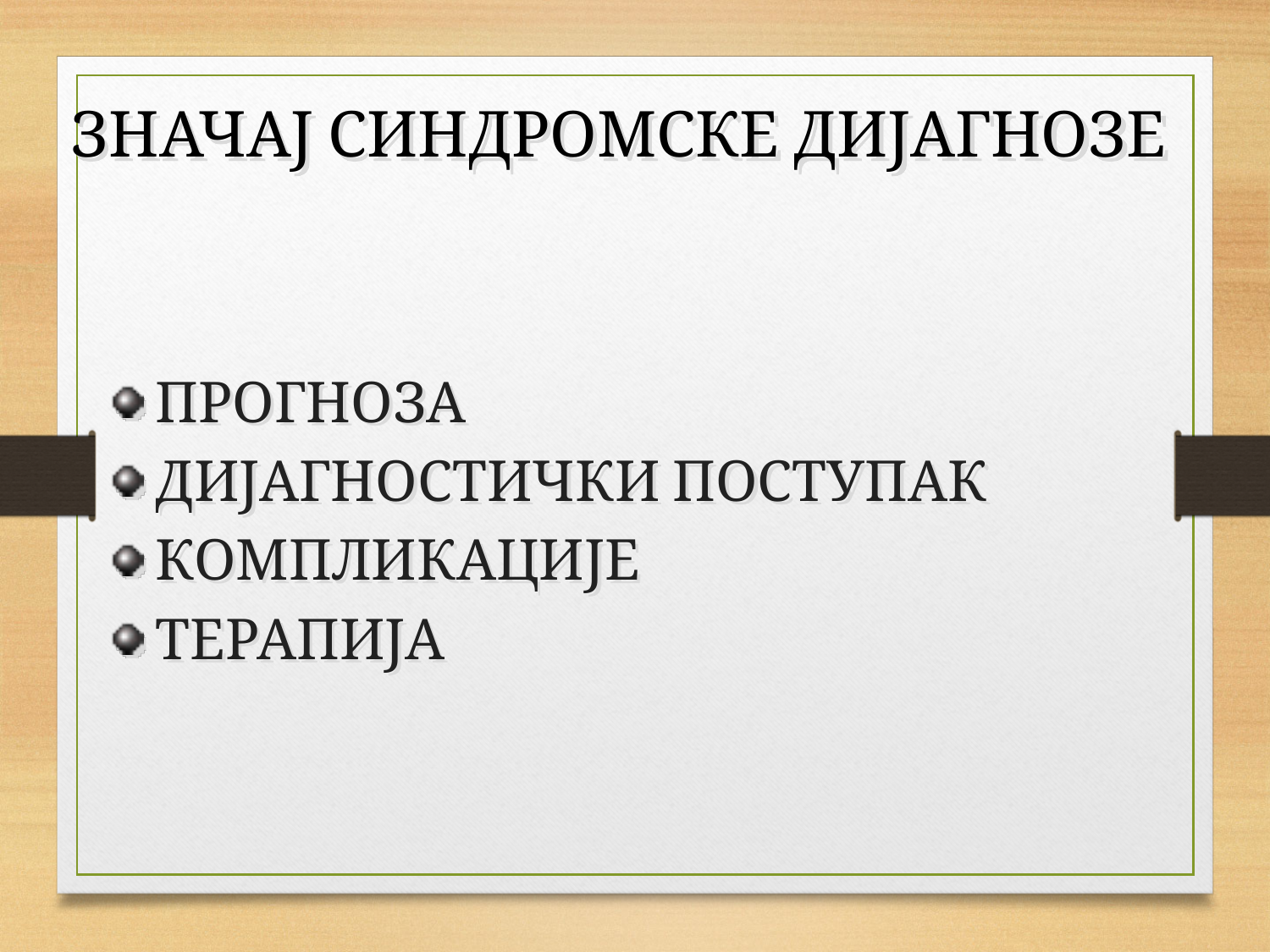

ЗНАЧАЈ СИНДРОМСКЕ ДИЈАГНОЗЕ
ПРОГНОЗА
ДИЈАГНОСТИЧКИ ПОСТУПАК
КОМПЛИКАЦИЈЕ
ТЕРАПИЈА